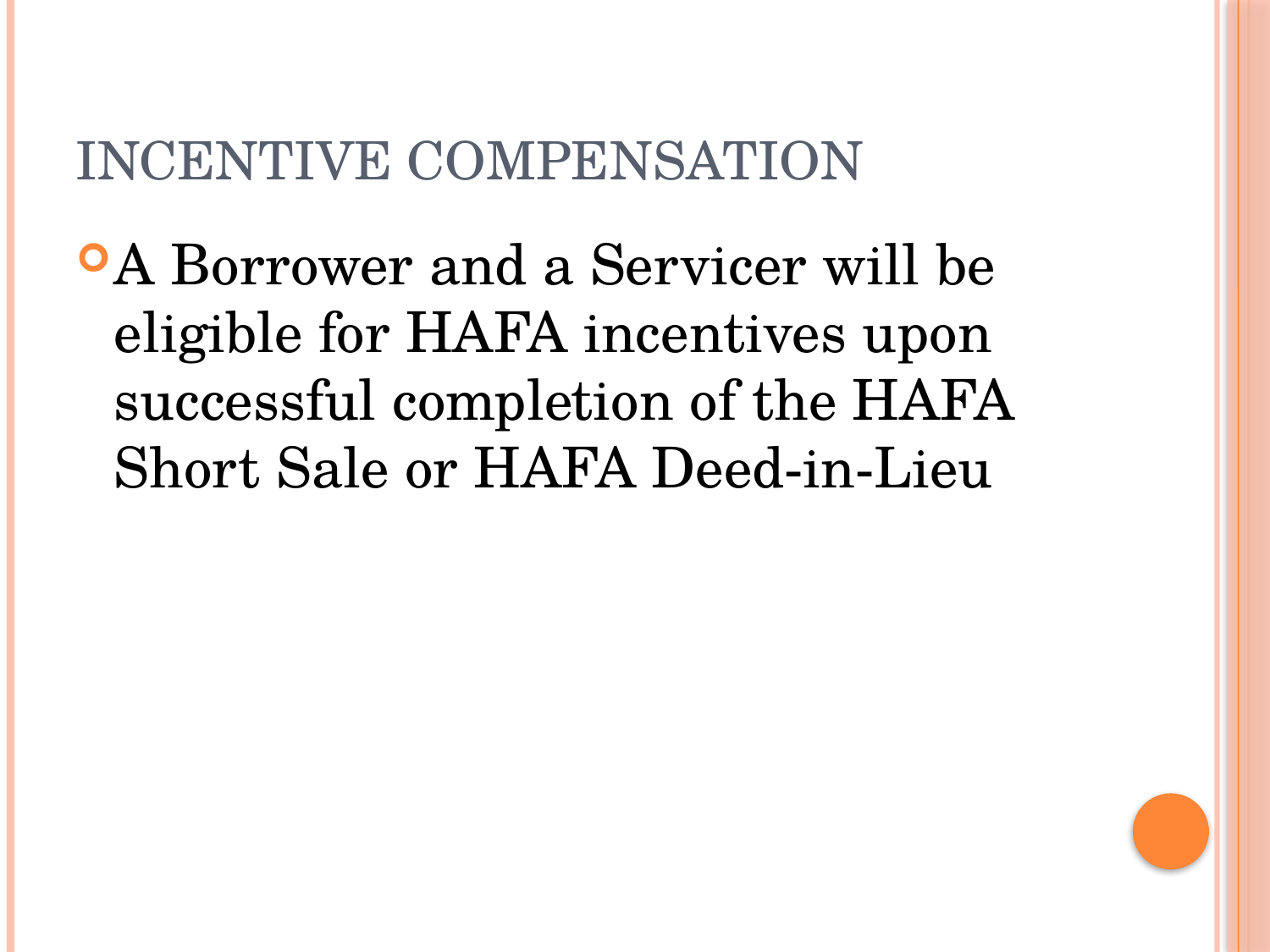

# Incentive compensation
A Borrower and a Servicer will be eligible for HAFA incentives upon successful completion of the HAFA Short Sale or HAFA Deed-in-Lieu